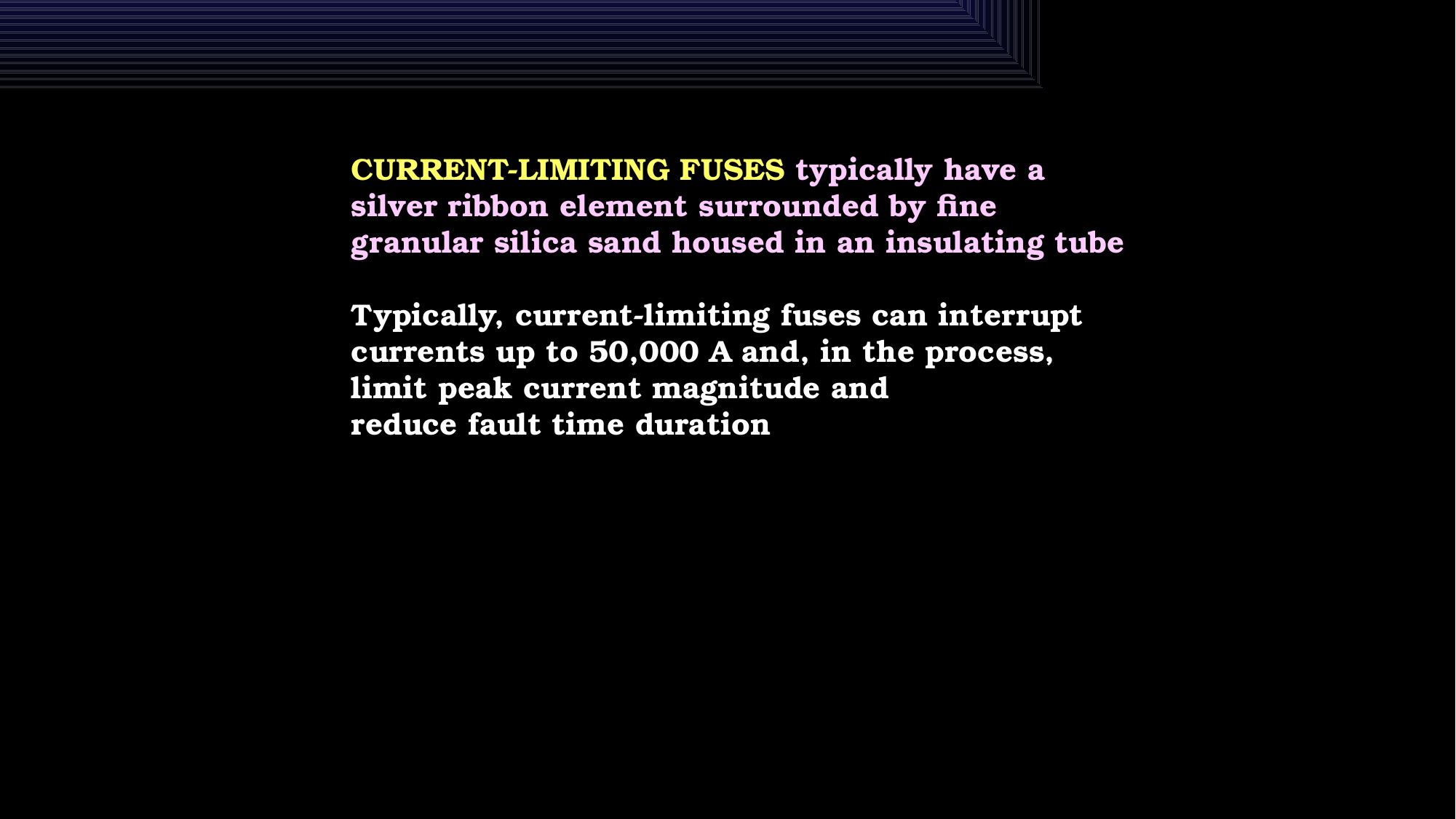

CURRENT-LIMITING FUSES typically have a
silver ribbon element surrounded by fine
granular silica sand housed in an insulating tube

Typically, current-limiting fuses can interrupt
currents up to 50,000 A and, in the process,
limit peak current magnitude and
reduce fault time duration